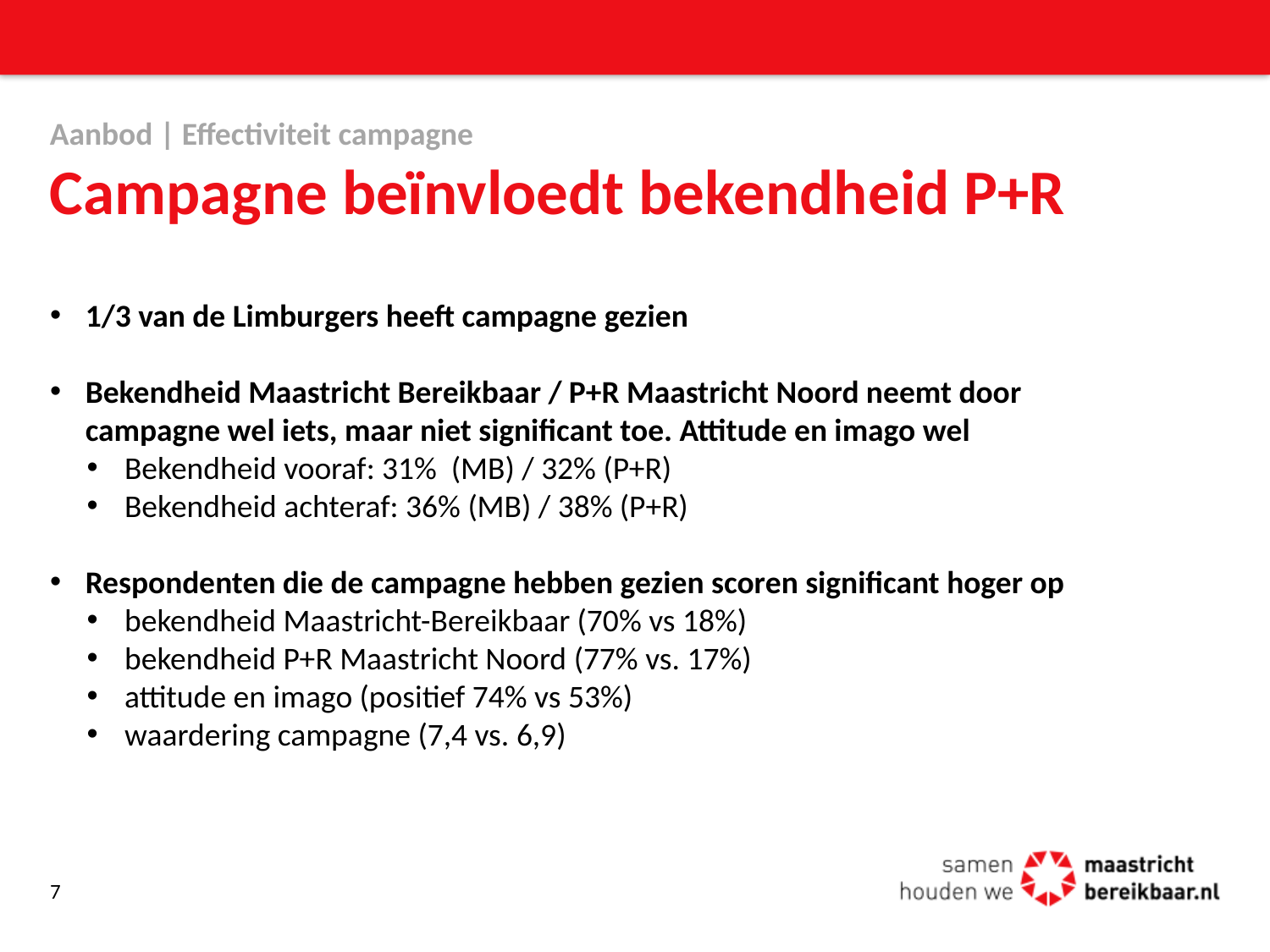

# Aanbod | Effectiviteit campagne Campagne beïnvloedt bekendheid P+R
1/3 van de Limburgers heeft campagne gezien

Bekendheid Maastricht Bereikbaar / P+R Maastricht Noord neemt door campagne wel iets, maar niet significant toe. Attitude en imago wel
Bekendheid vooraf: 31%  (MB) / 32% (P+R)
Bekendheid achteraf: 36% (MB) / 38% (P+R)

Respondenten die de campagne hebben gezien scoren significant hoger op
bekendheid Maastricht-Bereikbaar (70% vs 18%)
bekendheid P+R Maastricht Noord (77% vs. 17%)
attitude en imago (positief 74% vs 53%)
waardering campagne (7,4 vs. 6,9)

7